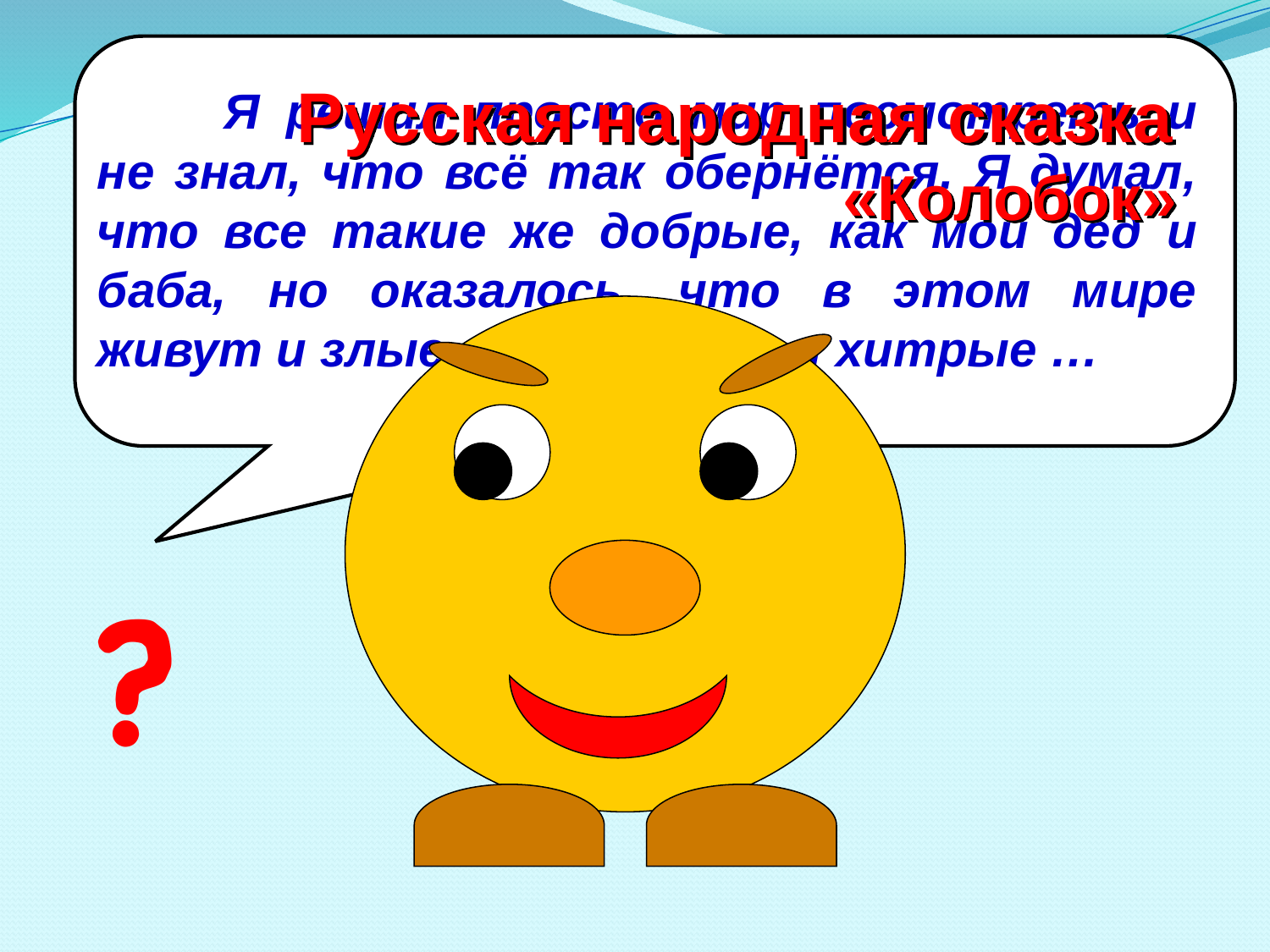

Я решил просто мир посмотреть и не знал, что всё так обернётся. Я думал, что все такие же добрые, как мои дед и баба, но оказалось, что в этом мире живут и злые, и жестокие, и хитрые …
Русская народная сказка
«Колобок»

?